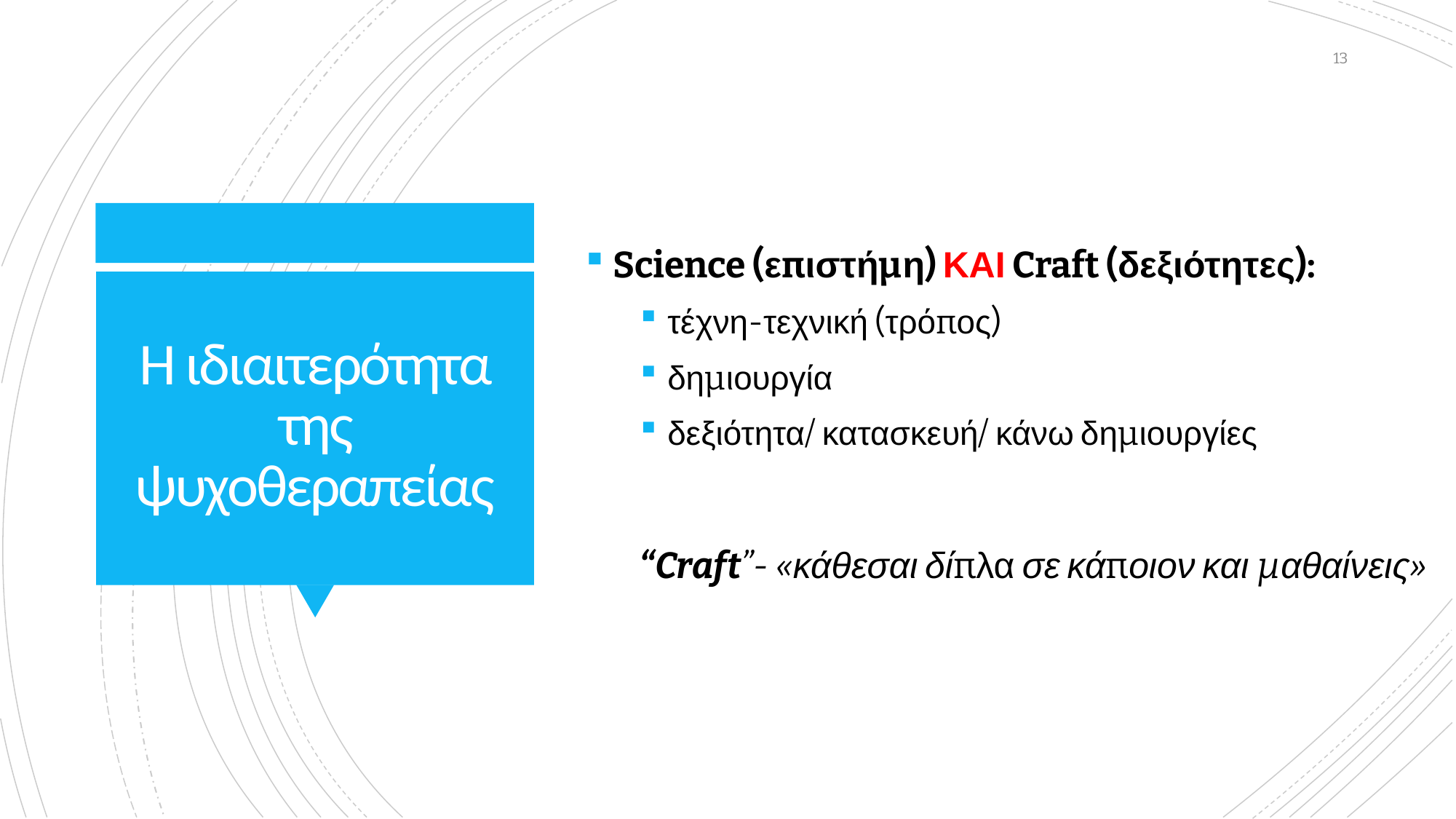

13
Science (επιστήμη) ΚΑΙ Craft (δεξιότητες):
τέχνη-τεχνική (τρόπος)
δημιουργία
δεξιότητα/ κατασκευή/ κάνω δημιουργίες

“Craft”- «κάθεσαι δίπλα σε κάποιον και μαθαίνεις»
# Η ιδιαιτερότητα της ψυχοθεραπείας